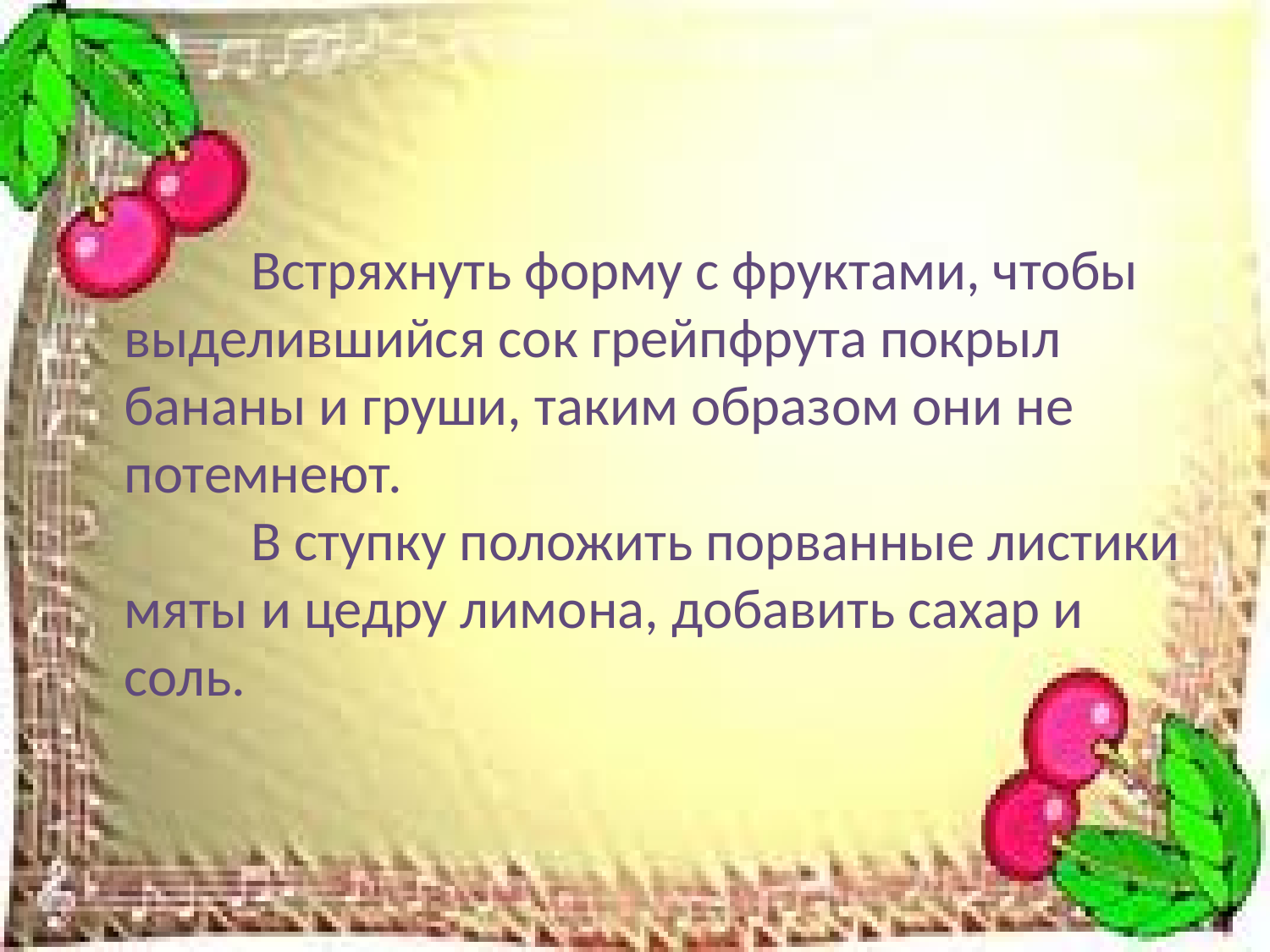

Встряхнуть форму с фруктами, чтобы выделившийся сок грейпфрута покрыл бананы и груши, таким образом они не потемнеют.
	В ступку положить порванные листики мяты и цедру лимона, добавить сахар и соль.